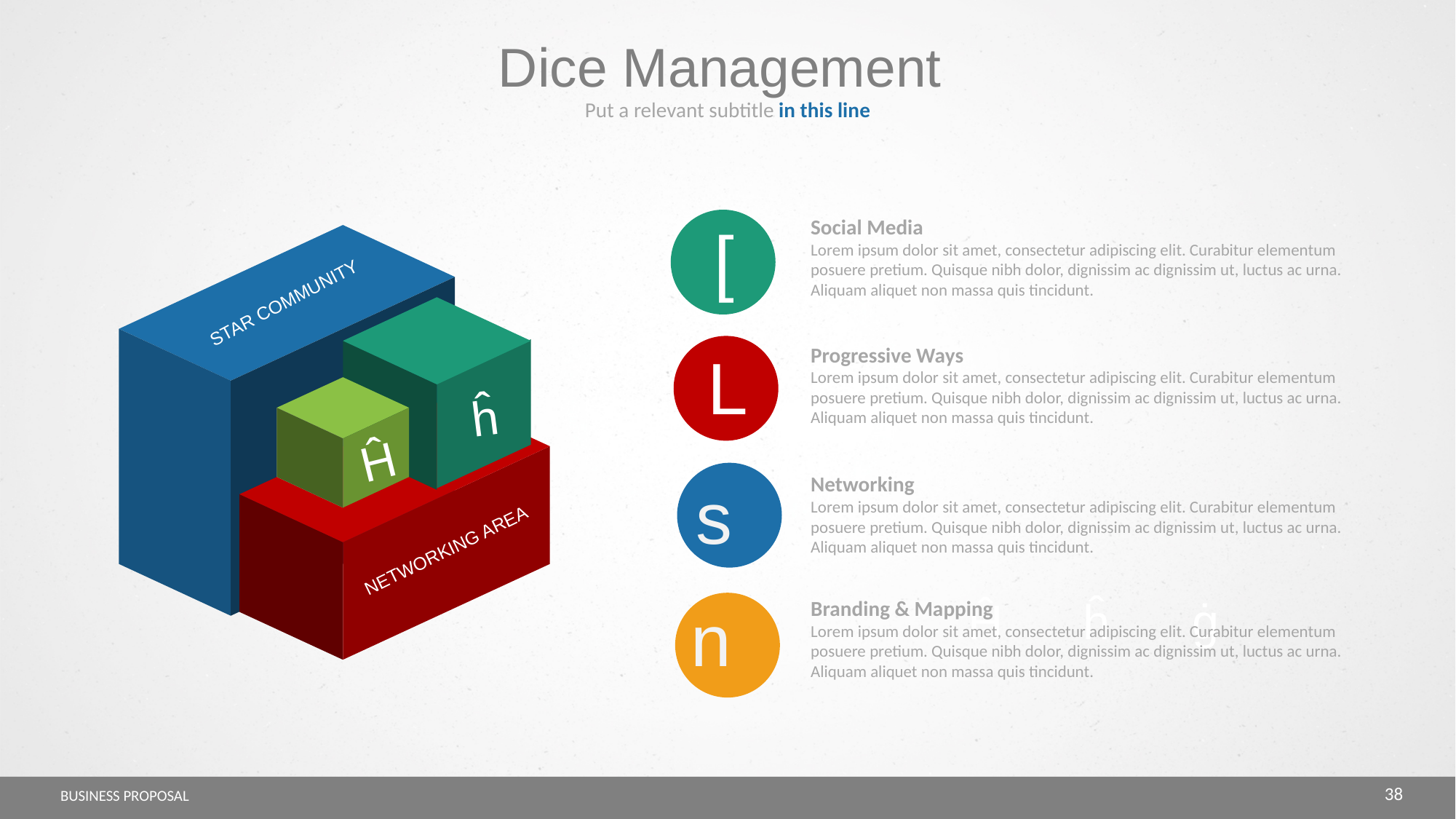

Dice Management
Put a relevant subtitle in this line
[

Social Media
Lorem ipsum dolor sit amet, consectetur adipiscing elit. Curabitur elementum posuere pretium. Quisque nibh dolor, dignissim ac dignissim ut, luctus ac urna. Aliquam aliquet non massa quis tincidunt.

STAR COMMUNITY
L

Progressive Ways
Lorem ipsum dolor sit amet, consectetur adipiscing elit. Curabitur elementum posuere pretium. Quisque nibh dolor, dignissim ac dignissim ut, luctus ac urna. Aliquam aliquet non massa quis tincidunt.
ĥ
Ĥ

s
Networking
Lorem ipsum dolor sit amet, consectetur adipiscing elit. Curabitur elementum posuere pretium. Quisque nibh dolor, dignissim ac dignissim ut, luctus ac urna. Aliquam aliquet non massa quis tincidunt.
NETWORKING AREA
ġ
ĥ
Ĥ
n

Branding & Mapping
Lorem ipsum dolor sit amet, consectetur adipiscing elit. Curabitur elementum posuere pretium. Quisque nibh dolor, dignissim ac dignissim ut, luctus ac urna. Aliquam aliquet non massa quis tincidunt.

38
BUSINESS PROPOSAL